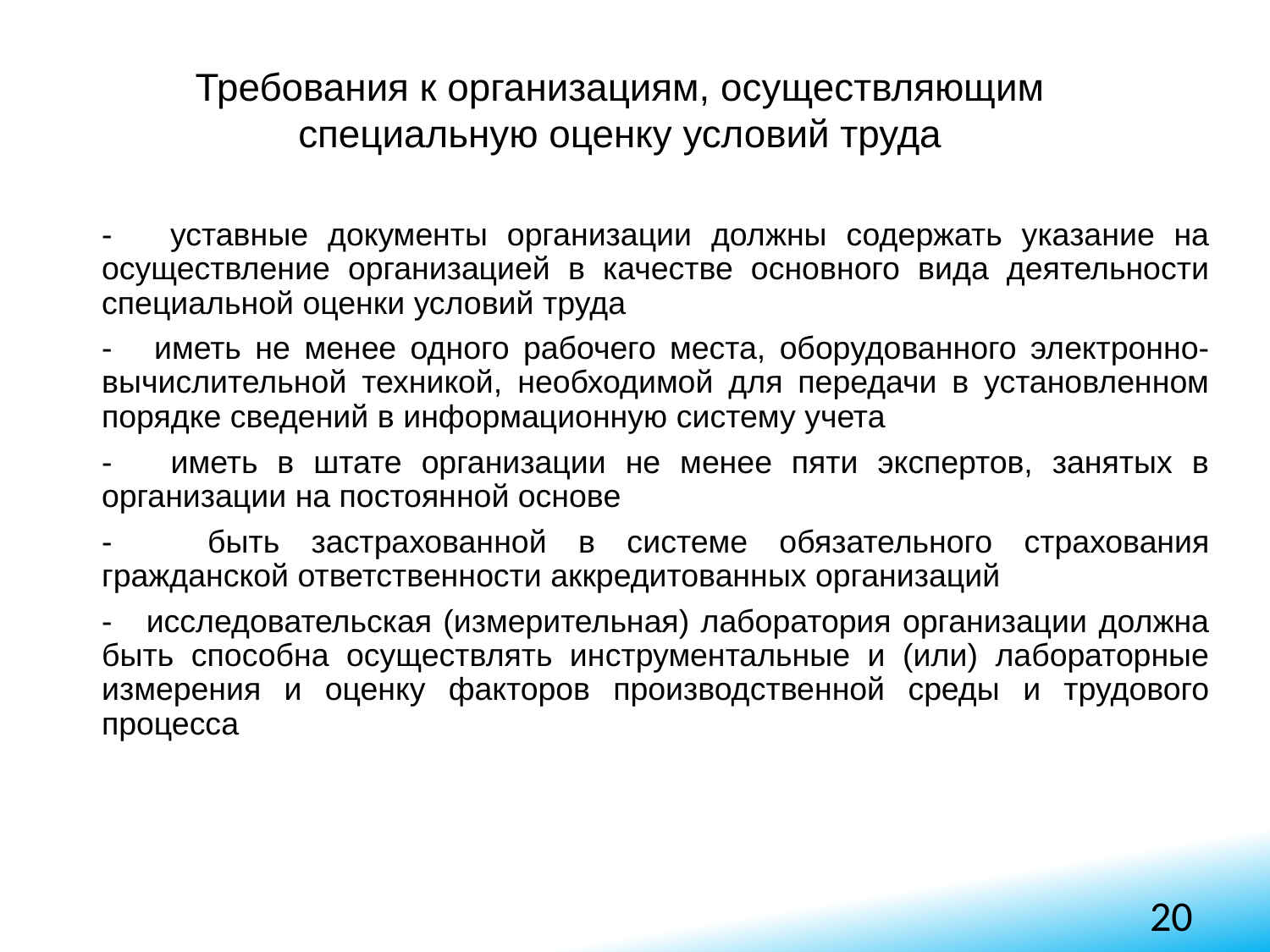

Требования к организациям, осуществляющим специальную оценку условий труда

-   уставные документы организации должны содержать указание на осуществление организацией в качестве основного вида деятельности специальной оценки условий труда
-   иметь не менее одного рабочего места, оборудованного электронно-вычислительной техникой, необходимой для передачи в установленном порядке сведений в информационную систему учета
-   иметь в штате организации не менее пяти экспертов, занятых в организации на постоянной основе
-   быть застрахованной в системе обязательного страхования гражданской ответственности аккредитованных организаций
-   исследовательская (измерительная) лаборатория организации должна быть способна осуществлять инструментальные и (или) лабораторные измерения и оценку факторов производственной среды и трудового процесса
20